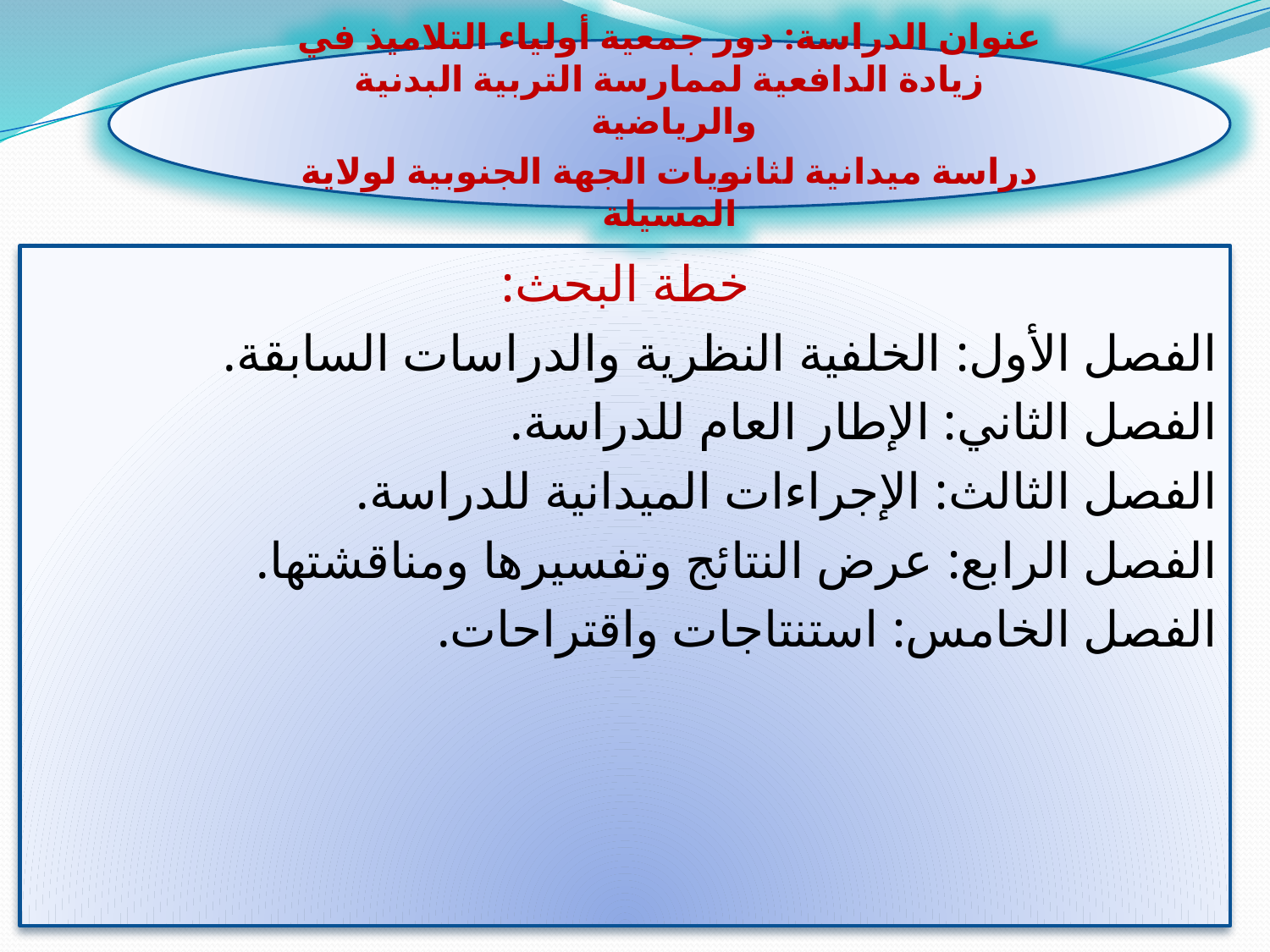

عنوان الدراسة: دور جمعية أولياء التلاميذ في زيادة الدافعية لممارسة التربية البدنية والرياضية
دراسة ميدانية لثانويات الجهة الجنوبية لولاية المسيلة
خطة البحث:
الفصل الأول: الخلفية النظرية والدراسات السابقة.
الفصل الثاني: الإطار العام للدراسة.
الفصل الثالث: الإجراءات الميدانية للدراسة.
الفصل الرابع: عرض النتائج وتفسيرها ومناقشتها.
الفصل الخامس: استنتاجات واقتراحات.